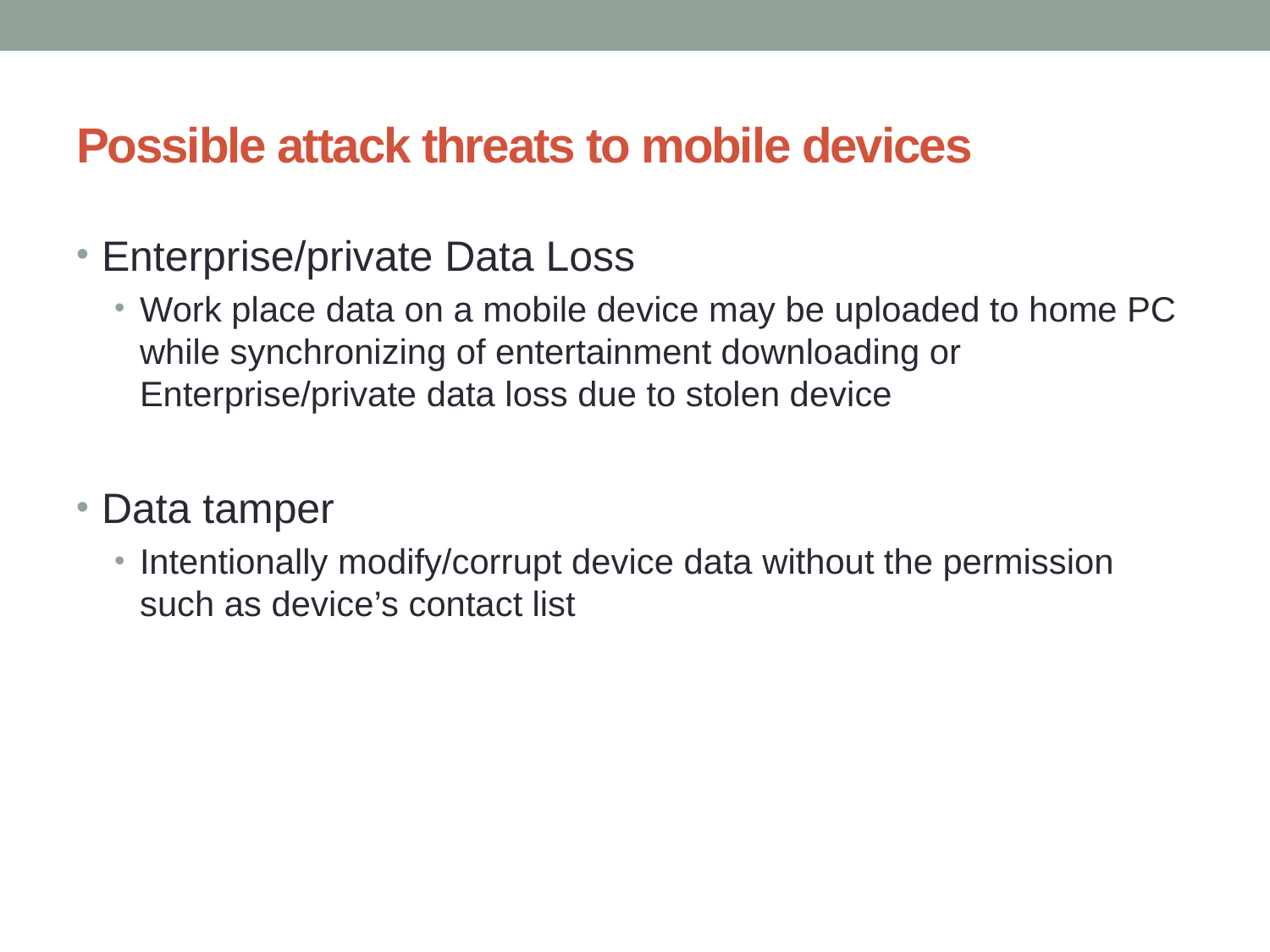

# Possible attack threats to mobile devices
Enterprise/private Data Loss
Work place data on a mobile device may be uploaded to home PC while synchronizing of entertainment downloading or Enterprise/private data loss due to stolen device

Data tamper
Intentionally modify/corrupt device data without the permission such as device’s contact list